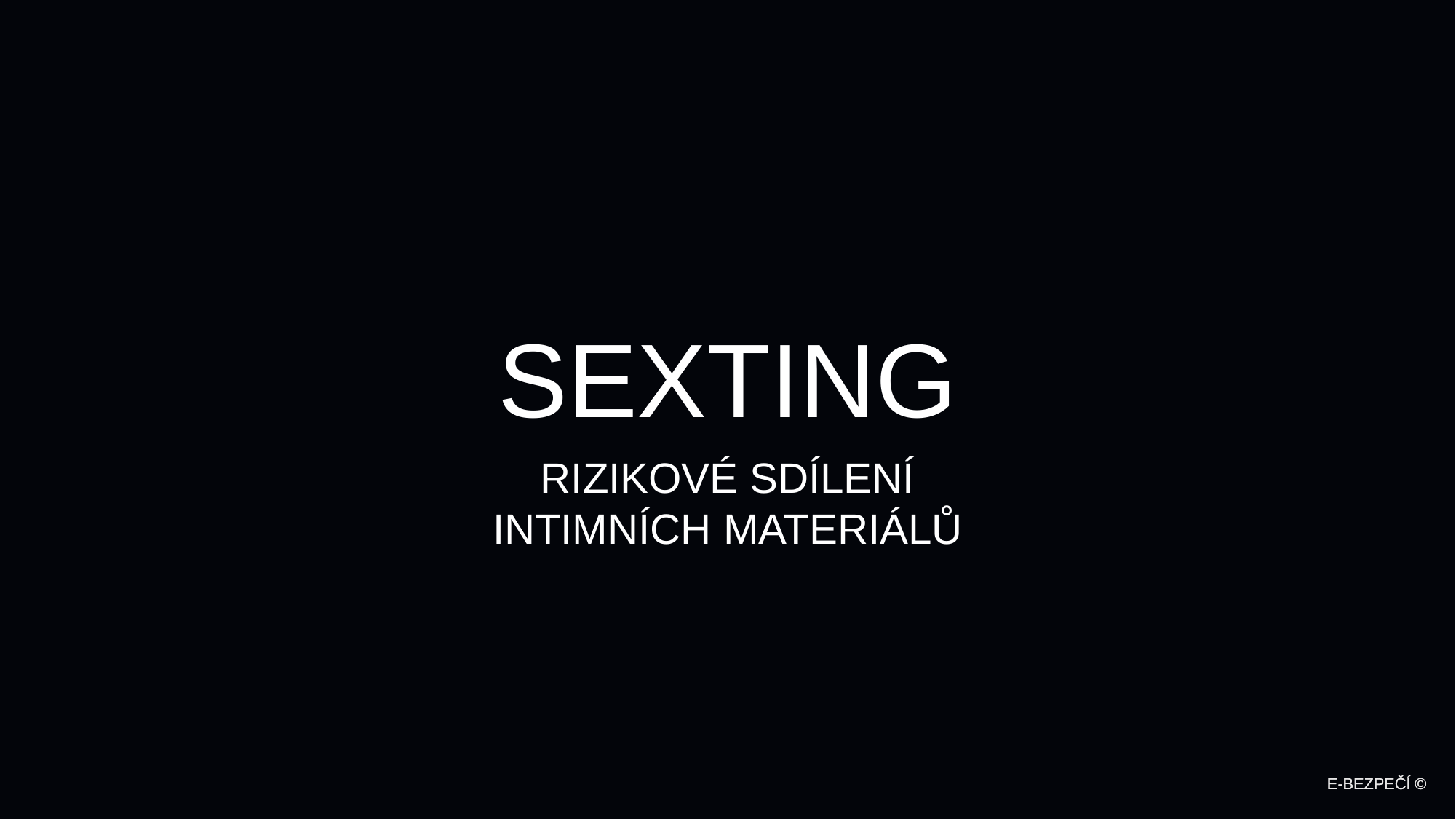

SEXTING
RIZIKOVÉ SDÍLENÍ
INTIMNÍCH MATERIÁLŮ
E-BEZPEČÍ ©
E-BEZPEČÍ ©